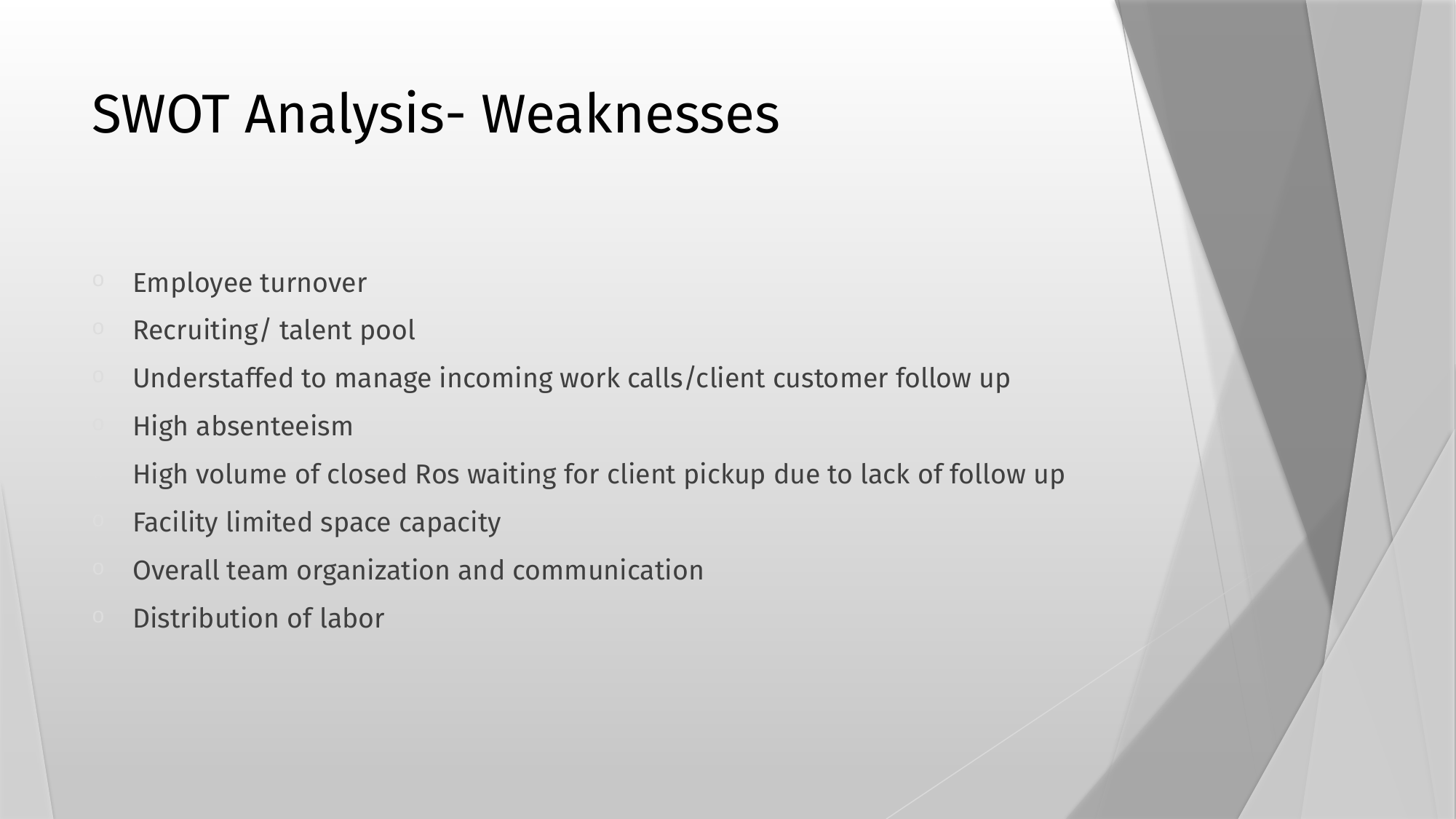

# SWOT Analysis- Weaknesses
Employee turnover
Recruiting/ talent pool
Understaffed to manage incoming work calls/client customer follow up
High absenteeism
High volume of closed Ros waiting for client pickup due to lack of follow up
Facility limited space capacity
Overall team organization and communication
Distribution of labor